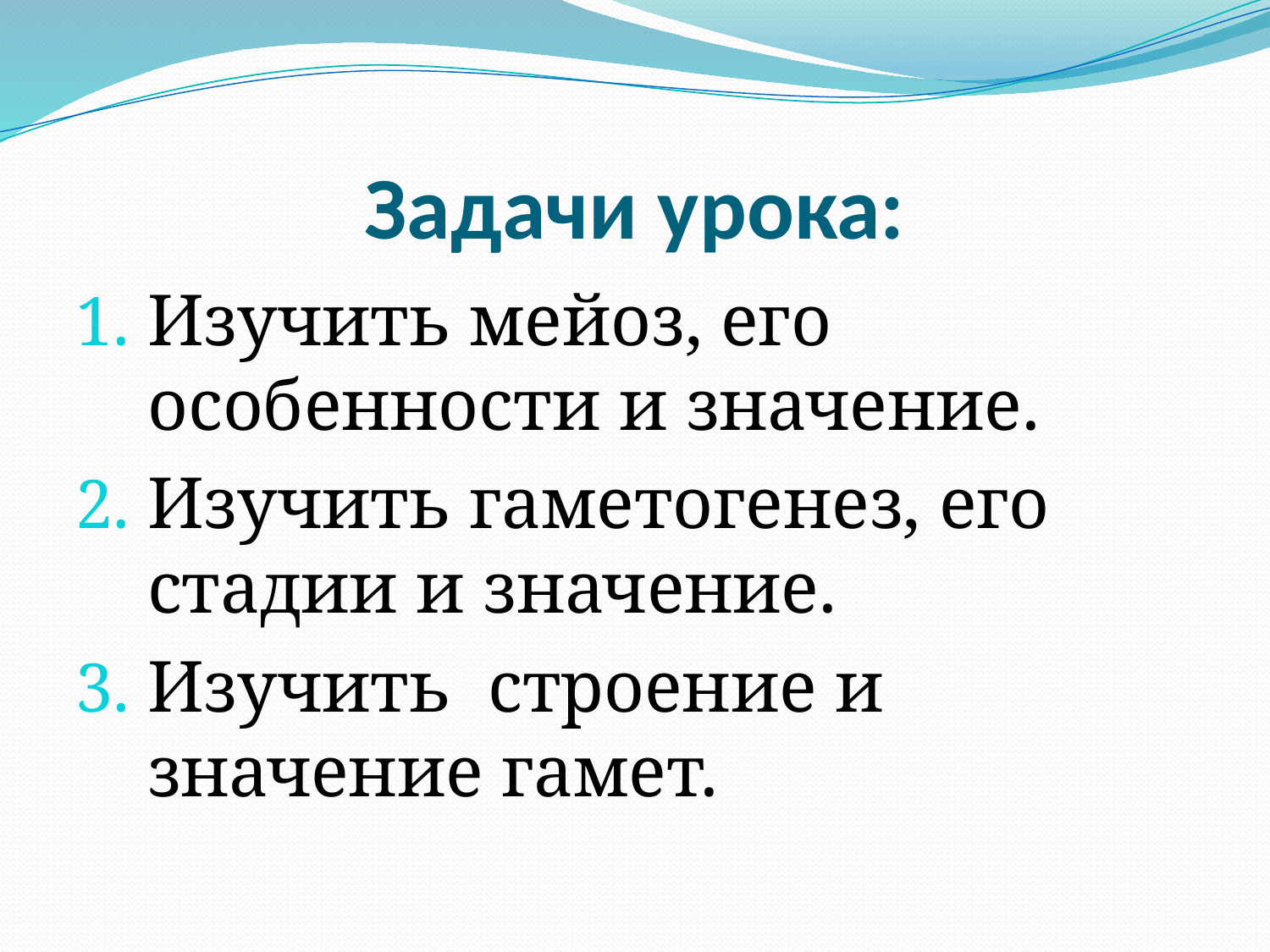

# Задачи урока:
Изучить мейоз, его особенности и значение.
Изучить гаметогенез, его стадии и значение.
Изучить  строение и значение гамет.